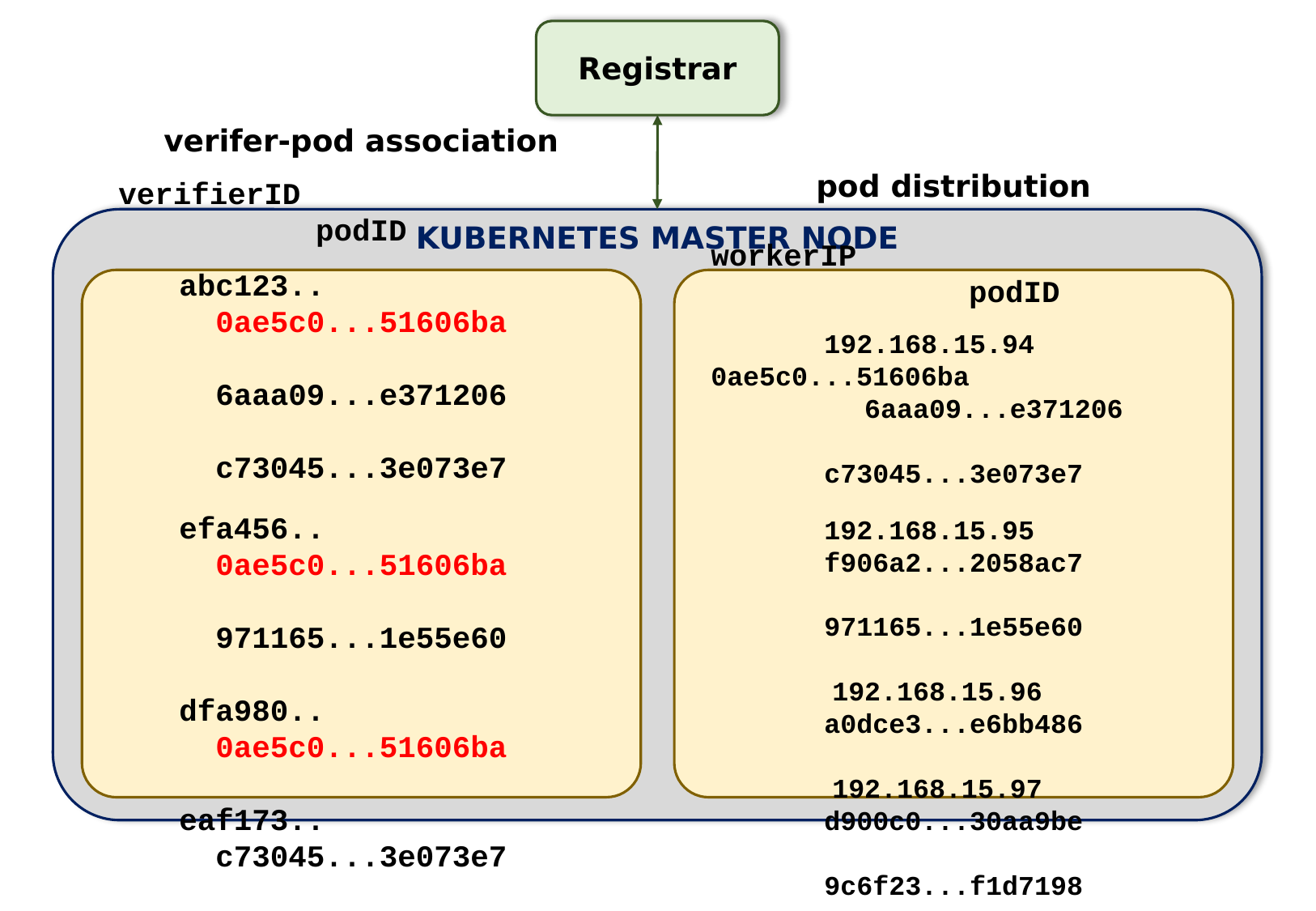

Registrar
KUBERNETES MASTER NODE

verifer-pod association

verifierID 	         	podID

abc123..		0ae5c0...51606ba
				6aaa09...e371206
				c73045...3e073e7

efa456..		0ae5c0...51606ba
				971165...1e55e60

dfa980..		0ae5c0...51606ba

eaf173..		c73045...3e073e7
				971165...1e55e60
pod distribution

workerIP 				podID

192.168.15.94	  0ae5c0...51606ba	    		  6aaa09...e371206				  c73045...3e073e7

192.168.15.95	  f906a2...2058ac7
		     	  971165...1e55e60

192.168.15.96	 a0dce3...e6bb486

192.168.15.97	 d900c0...30aa9be
				 9c6f23...f1d7198